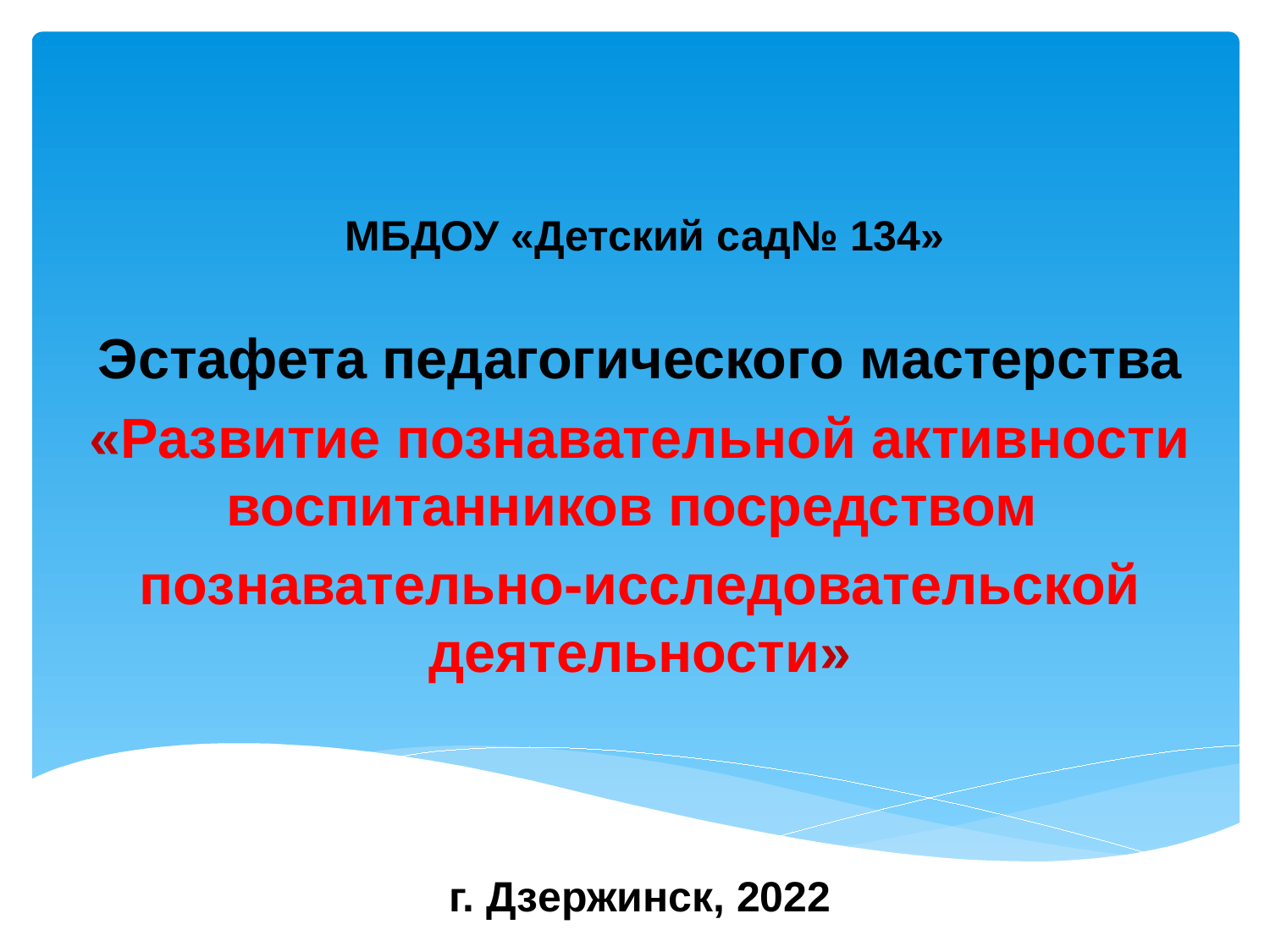

# МБДОУ «Детский сад№ 134»
Эстафета педагогического мастерства
«Развитие познавательной активности воспитанников посредством
познавательно-исследовательской деятельности»

г. Дзержинск, 2022